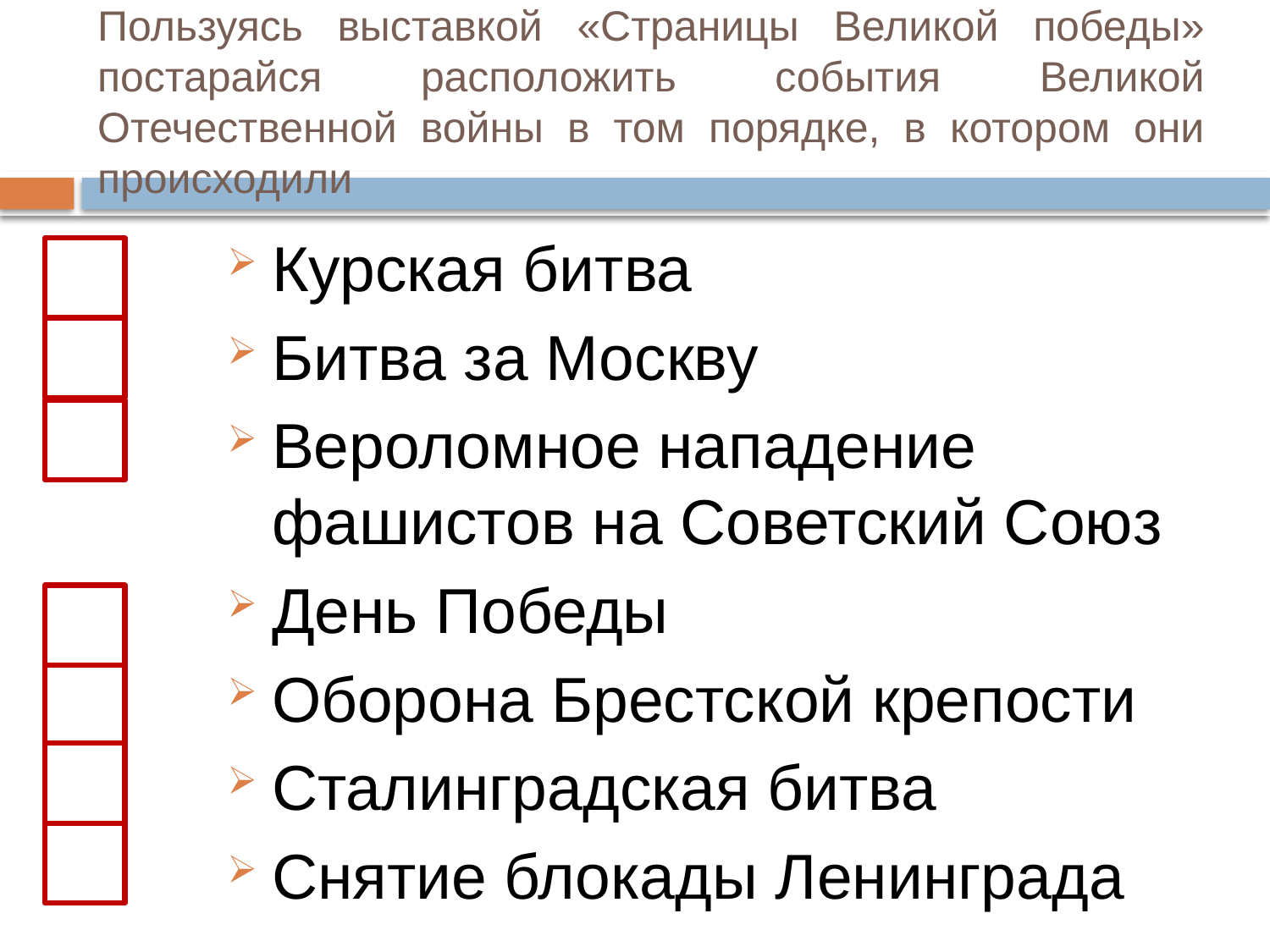

# Пользуясь выставкой «Страницы Великой победы» постарайся расположить события Великой Отечественной войны в том порядке, в котором они происходили
Курская битва
Битва за Москву
Вероломное нападение фашистов на Советский Союз
День Победы
Оборона Брестской крепости
Сталинградская битва
Снятие блокады Ленинграда